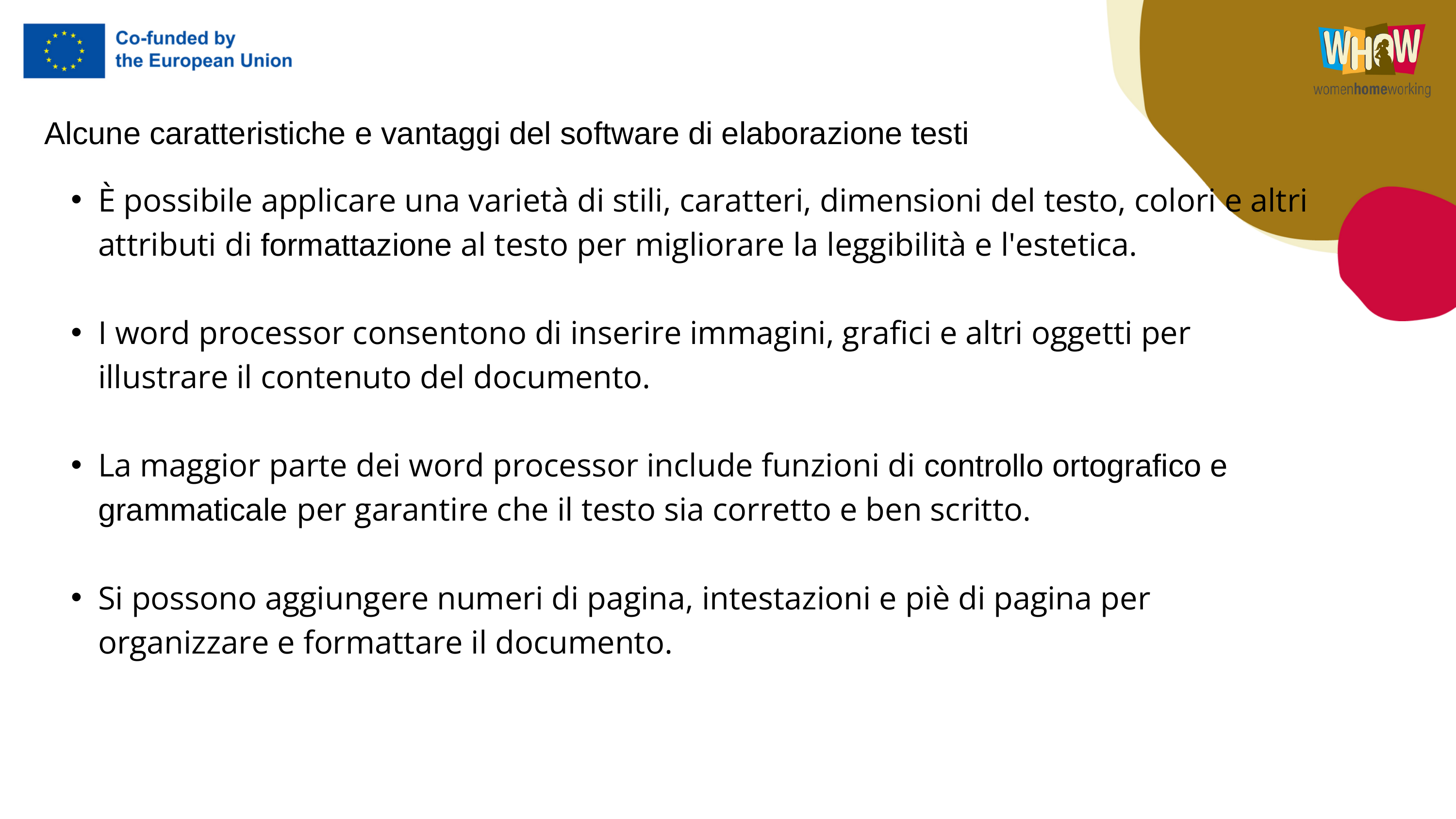

Alcune caratteristiche e vantaggi del software di elaborazione testi
È possibile applicare una varietà di stili, caratteri, dimensioni del testo, colori e altri attributi di formattazione al testo per migliorare la leggibilità e l'estetica.

I word processor consentono di inserire immagini, grafici e altri oggetti per illustrare il contenuto del documento.

La maggior parte dei word processor include funzioni di controllo ortografico e grammaticale per garantire che il testo sia corretto e ben scritto.

Si possono aggiungere numeri di pagina, intestazioni e piè di pagina per organizzare e formattare il documento.